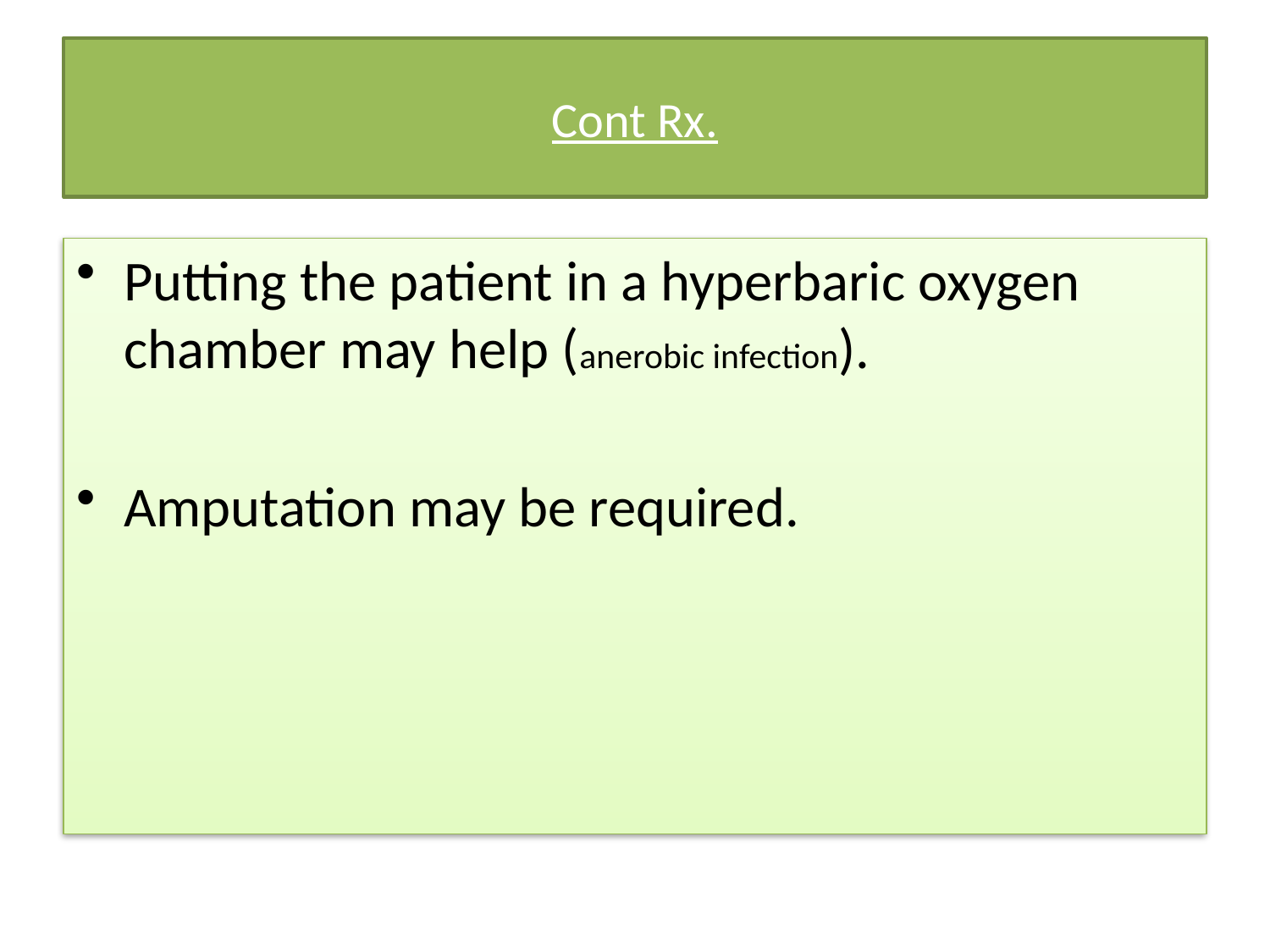

# Cont Rx.
Putting the patient in a hyperbaric oxygen chamber may help (anerobic infection).

Amputation may be required.